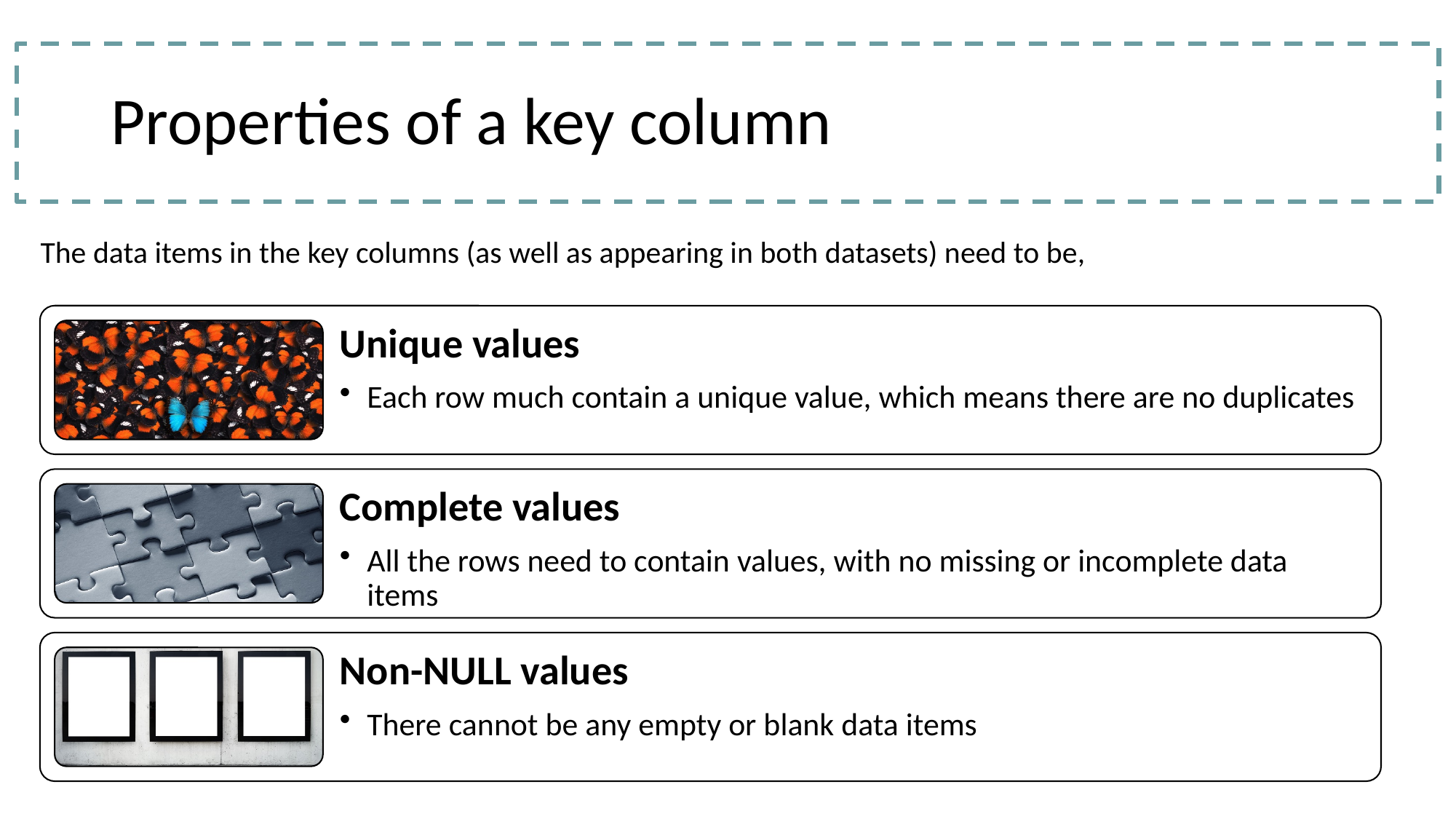

# Properties of a key column
The data items in the key columns (as well as appearing in both datasets) need to be,
Unique values
Each row much contain a unique value, which means there are no duplicates
Complete values
All the rows need to contain values, with no missing or incomplete data items
Non-NULL values
There cannot be any empty or blank data items